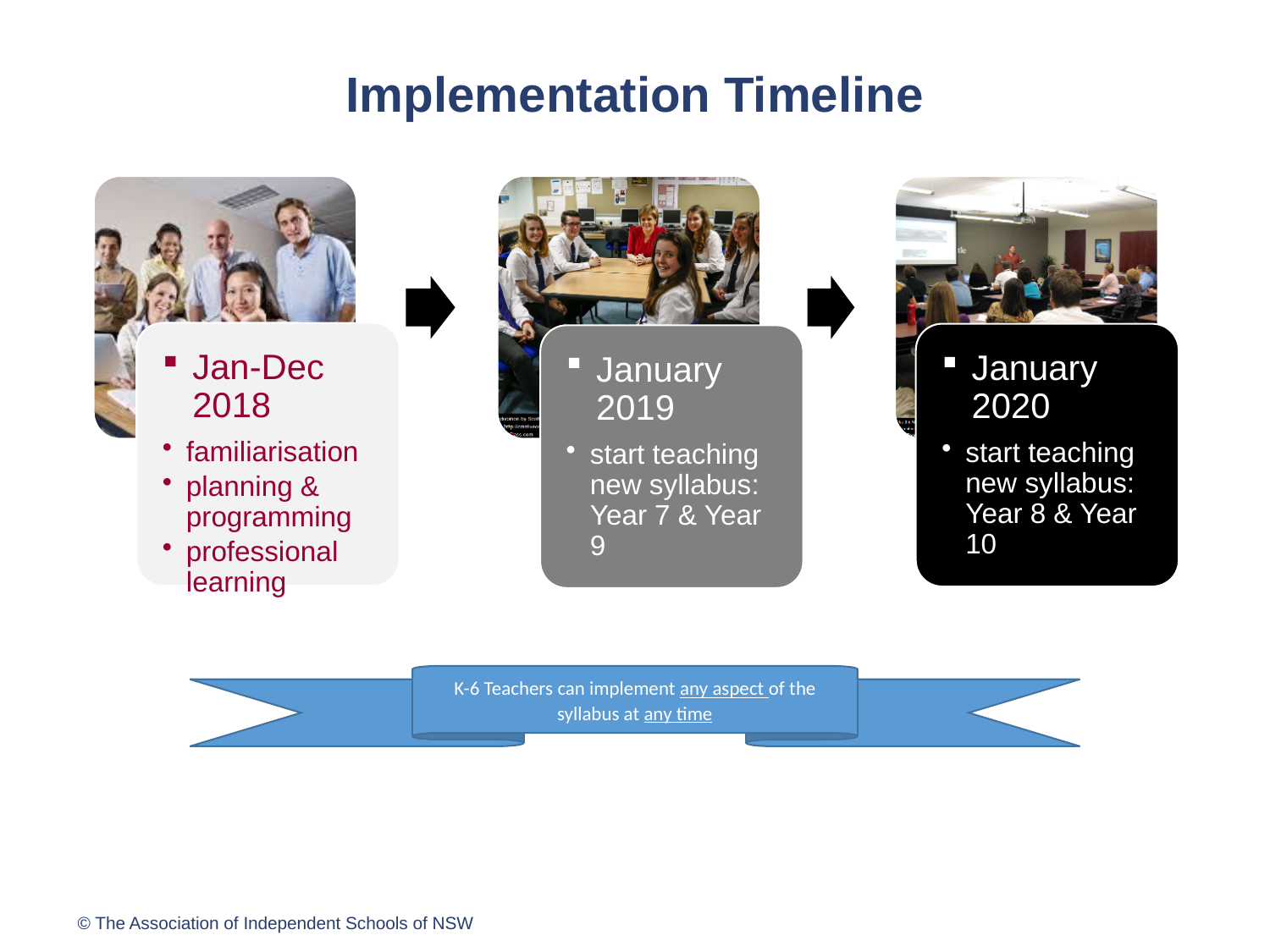

# Implementation Timeline
Jan-Dec 2018
familiarisation
planning & programming
professional learning

January 2019
start teaching new syllabus: Year 7 & Year 9

January 2020
start teaching new syllabus: Year 8 & Year 10
K-6 Teachers can implement any aspect of the syllabus at any time